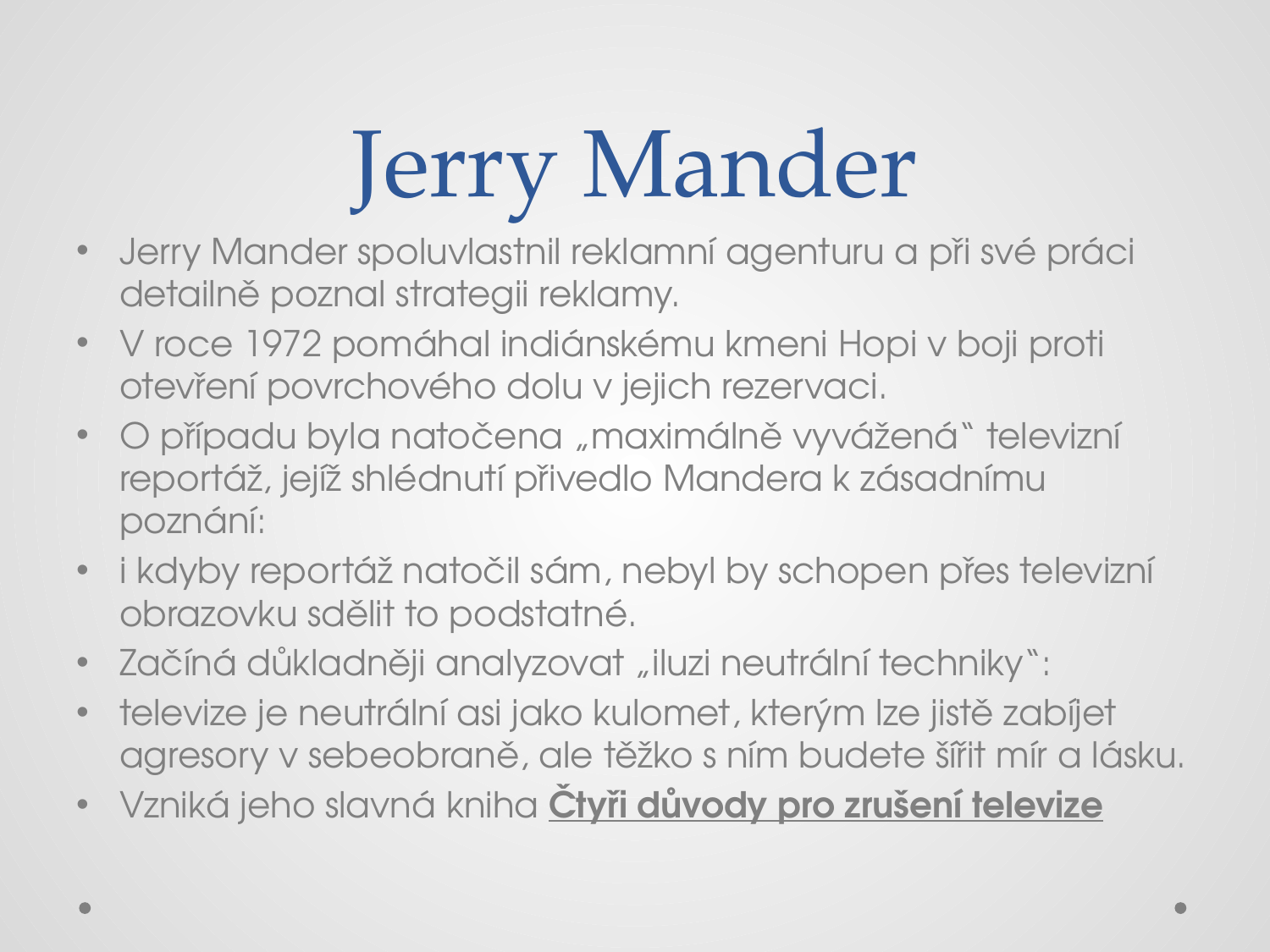

# Jerry Mander
Jerry Mander spoluvlastnil reklamní agenturu a při své práci detailně poznal strategii reklamy.
V roce 1972 pomáhal indiánskému kmeni Hopi v boji proti otevření povrchového dolu v jejich rezervaci.
O případu byla natočena „maximálně vyvážená“ televizní reportáž, jejíž shlédnutí přivedlo Mandera k zásadnímu poznání:
i kdyby reportáž natočil sám, nebyl by schopen přes televizní obrazovku sdělit to podstatné.
Začíná důkladněji analyzovat „iluzi neutrální techniky“:
televize je neutrální asi jako kulomet, kterým lze jistě zabíjet agresory v sebeobraně, ale těžko s ním budete šířit mír a lásku.
Vzniká jeho slavná kniha Čtyři důvody pro zrušení televize